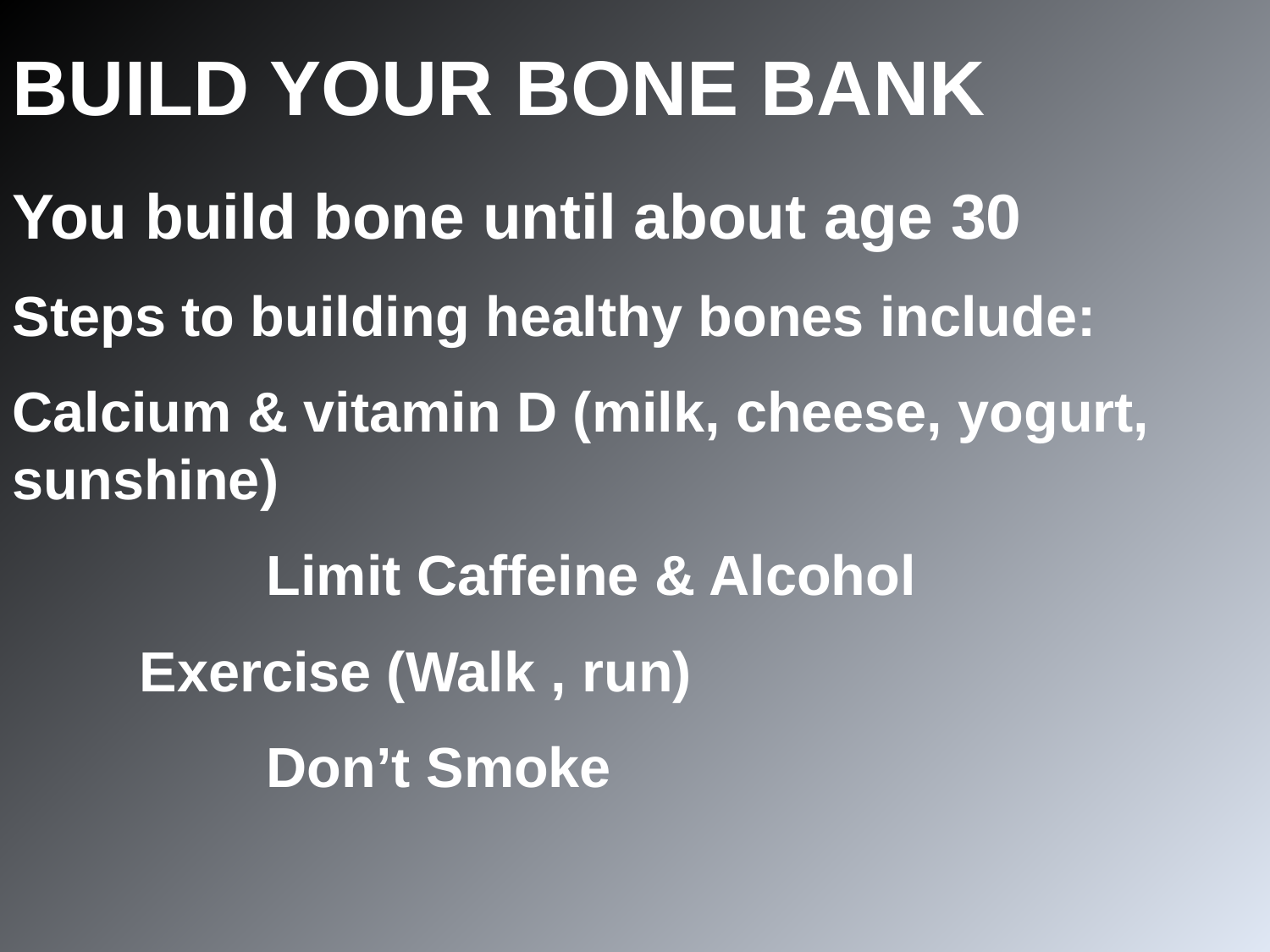

BUILD YOUR BONE BANK

You build bone until about age 30
Steps to building healthy bones include:
Calcium & vitamin D (milk, cheese, yogurt, sunshine)
		Limit Caffeine & Alcohol
	Exercise (Walk , run)
		Don’t Smoke